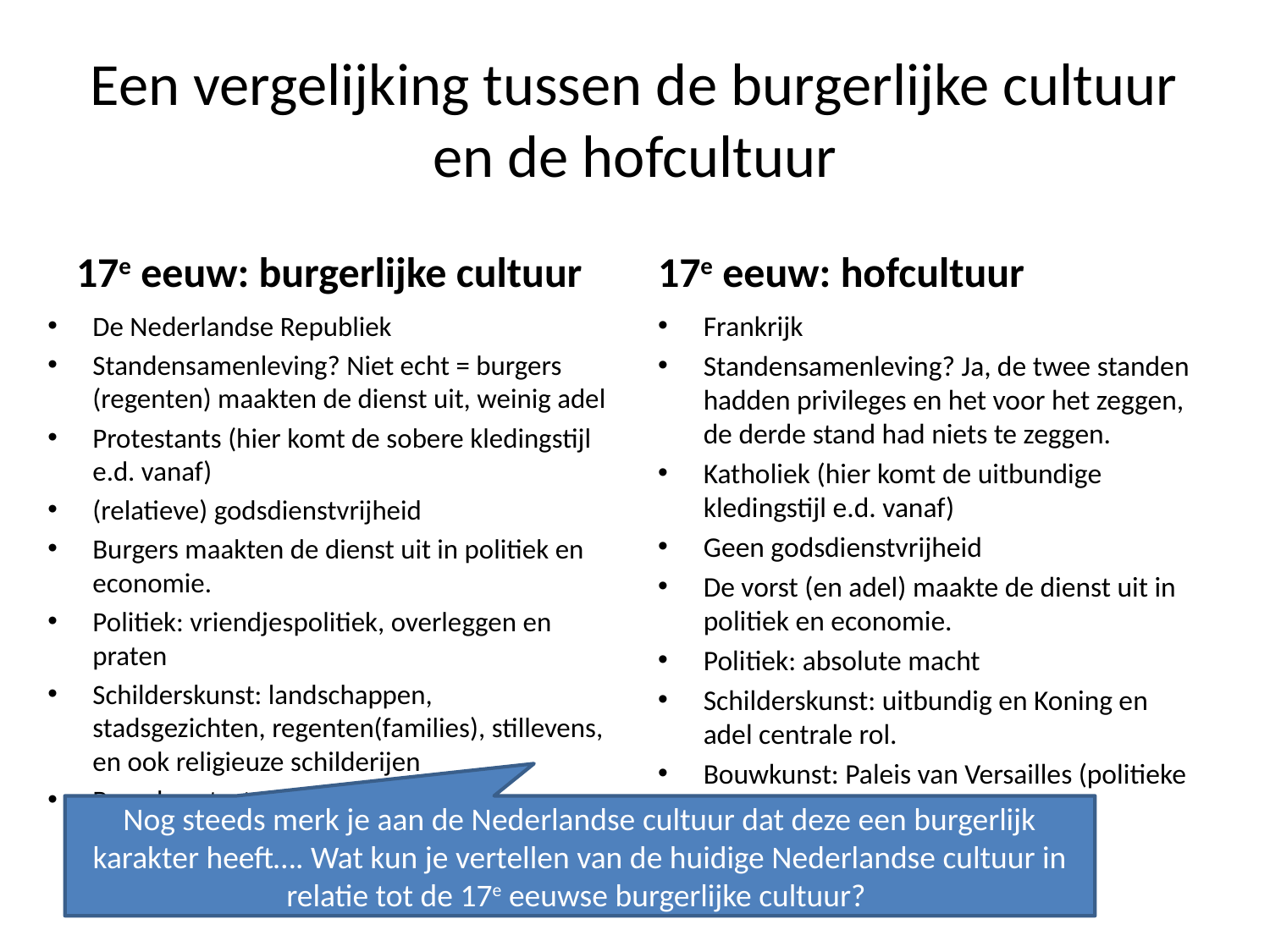

# Een vergelijking tussen de burgerlijke cultuur en de hofcultuur
17e eeuw: burgerlijke cultuur
17e eeuw: hofcultuur
De Nederlandse Republiek
Standensamenleving? Niet echt = burgers (regenten) maakten de dienst uit, weinig adel
Protestants (hier komt de sobere kledingstijl e.d. vanaf)
(relatieve) godsdienstvrijheid
Burgers maakten de dienst uit in politiek en economie.
Politiek: vriendjespolitiek, overleggen en praten
Schilderskunst: landschappen, stadsgezichten, regenten(families), stillevens, en ook religieuze schilderijen
Bouwkunst: stadhuis
Frankrijk
Standensamenleving? Ja, de twee standen hadden privileges en het voor het zeggen, de derde stand had niets te zeggen.
Katholiek (hier komt de uitbundige kledingstijl e.d. vanaf)
Geen godsdienstvrijheid
De vorst (en adel) maakte de dienst uit in politiek en economie.
Politiek: absolute macht
Schilderskunst: uitbundig en Koning en adel centrale rol.
Bouwkunst: Paleis van Versailles (politieke en culturele centrum)

Nog steeds merk je aan de Nederlandse cultuur dat deze een burgerlijk karakter heeft…. Wat kun je vertellen van de huidige Nederlandse cultuur in relatie tot de 17e eeuwse burgerlijke cultuur?